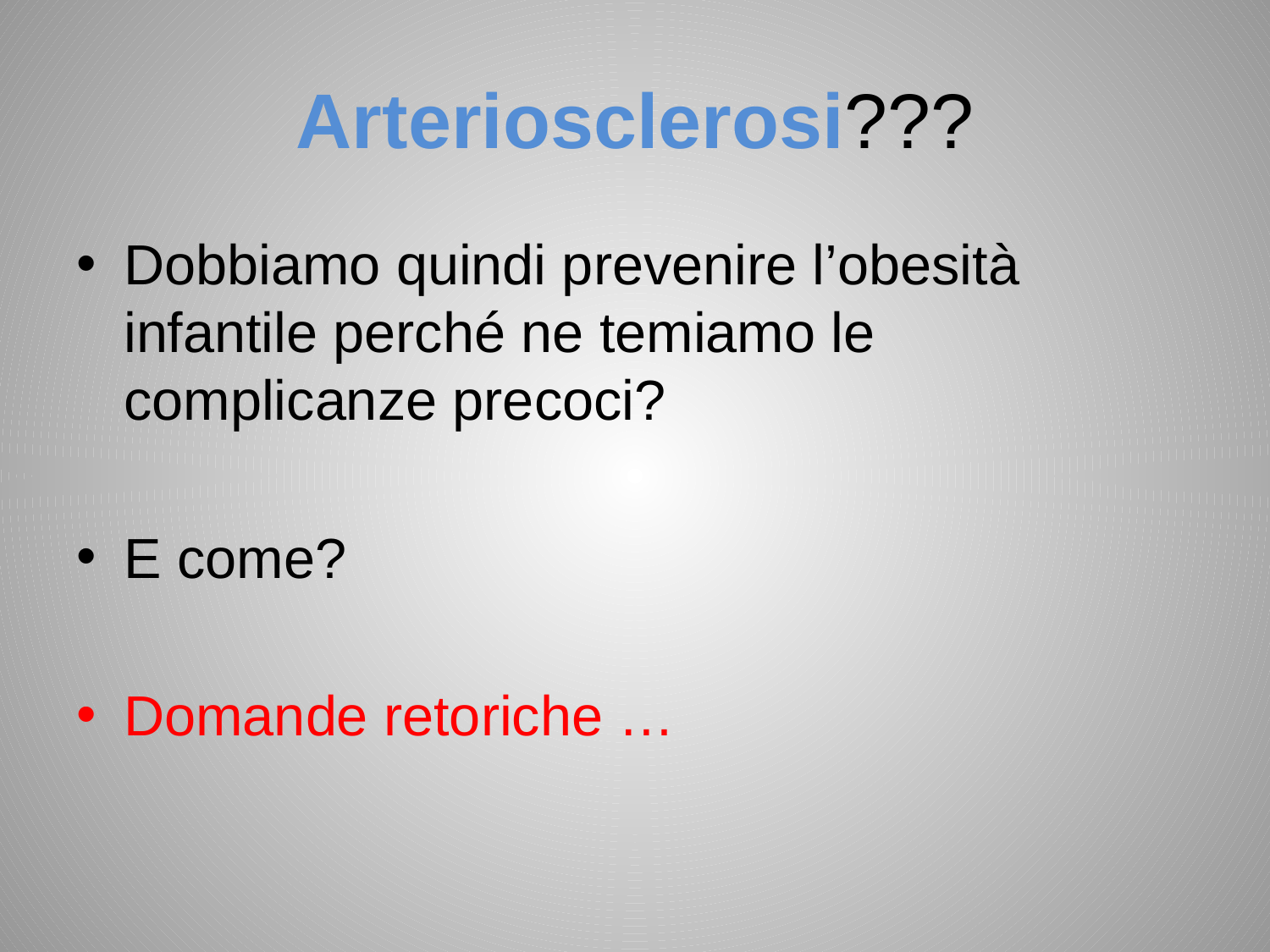

# Arteriosclerosi???
Dobbiamo quindi prevenire l’obesità infantile perché ne temiamo le complicanze precoci?

E come?

Domande retoriche …